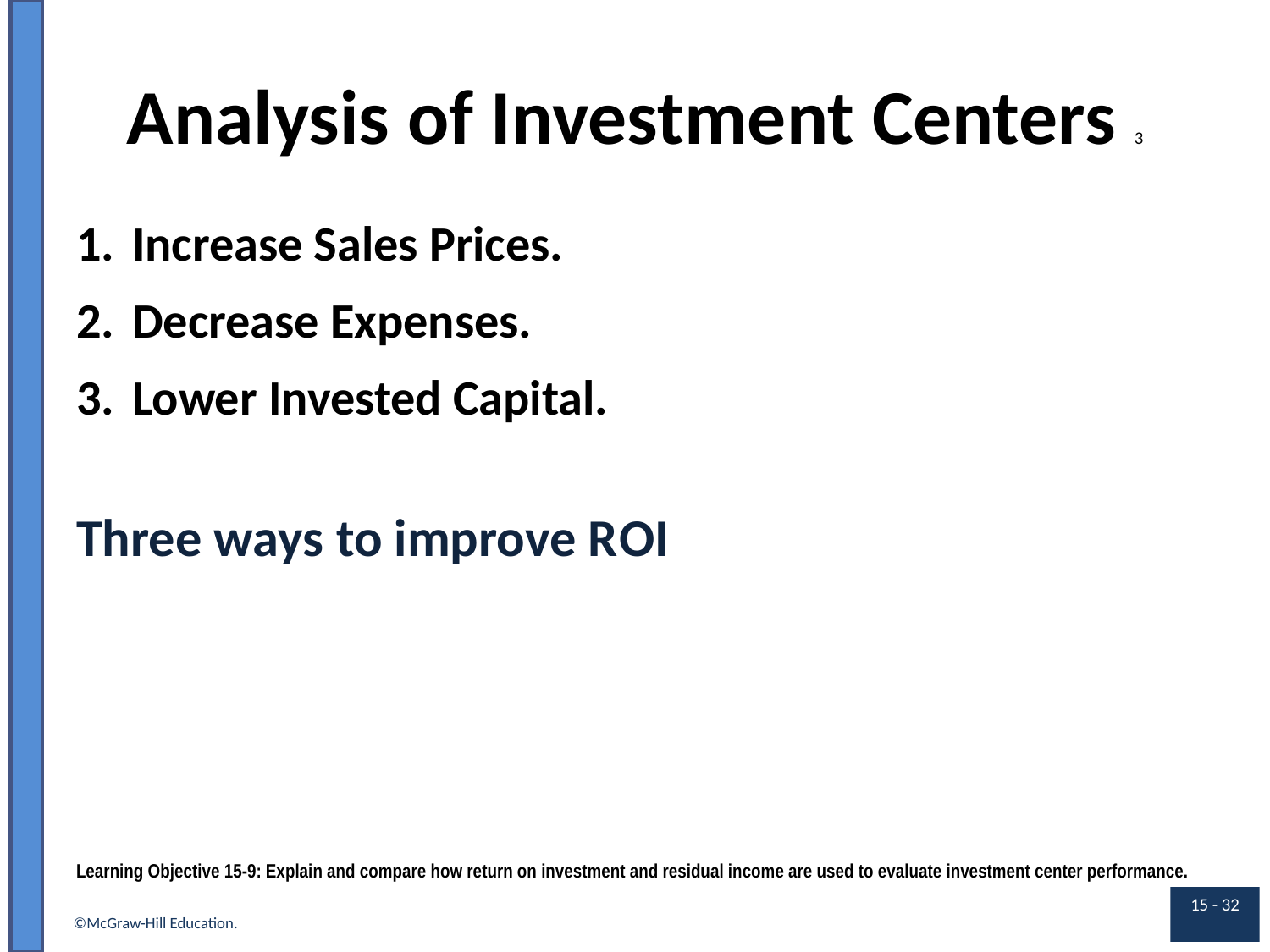

# Analysis of Investment Centers 3
Increase Sales Prices.
Decrease Expenses.
Lower Invested Capital.
Three ways to improve R O I
Learning Objective 15-9: Explain and compare how return on investment and residual income are used to evaluate investment center performance.